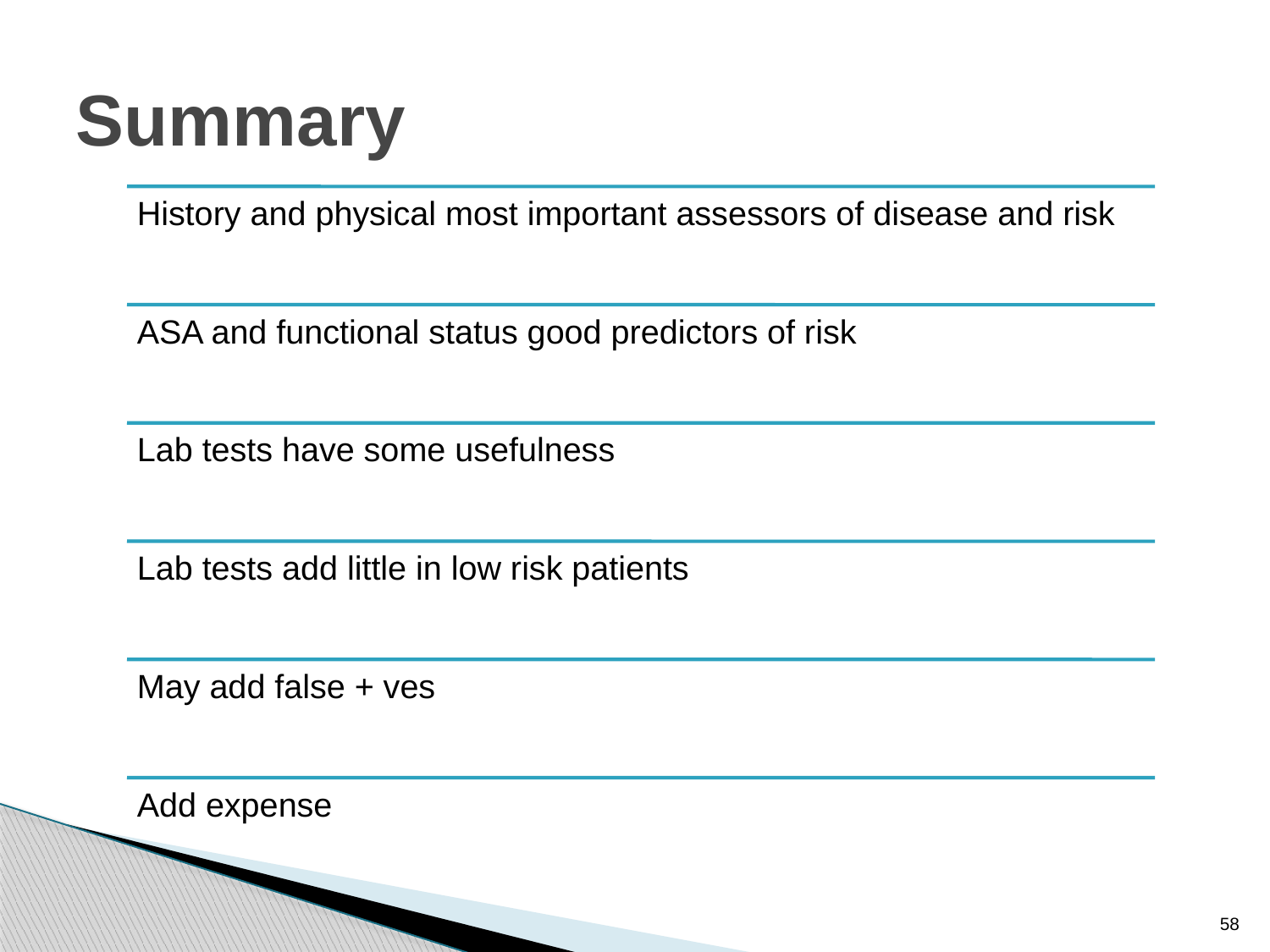

# Summary
History and physical most important assessors of disease and risk
ASA and functional status good predictors of risk
Lab tests have some usefulness
Lab tests add little in low risk patients
May add false + ves
Add expense
58